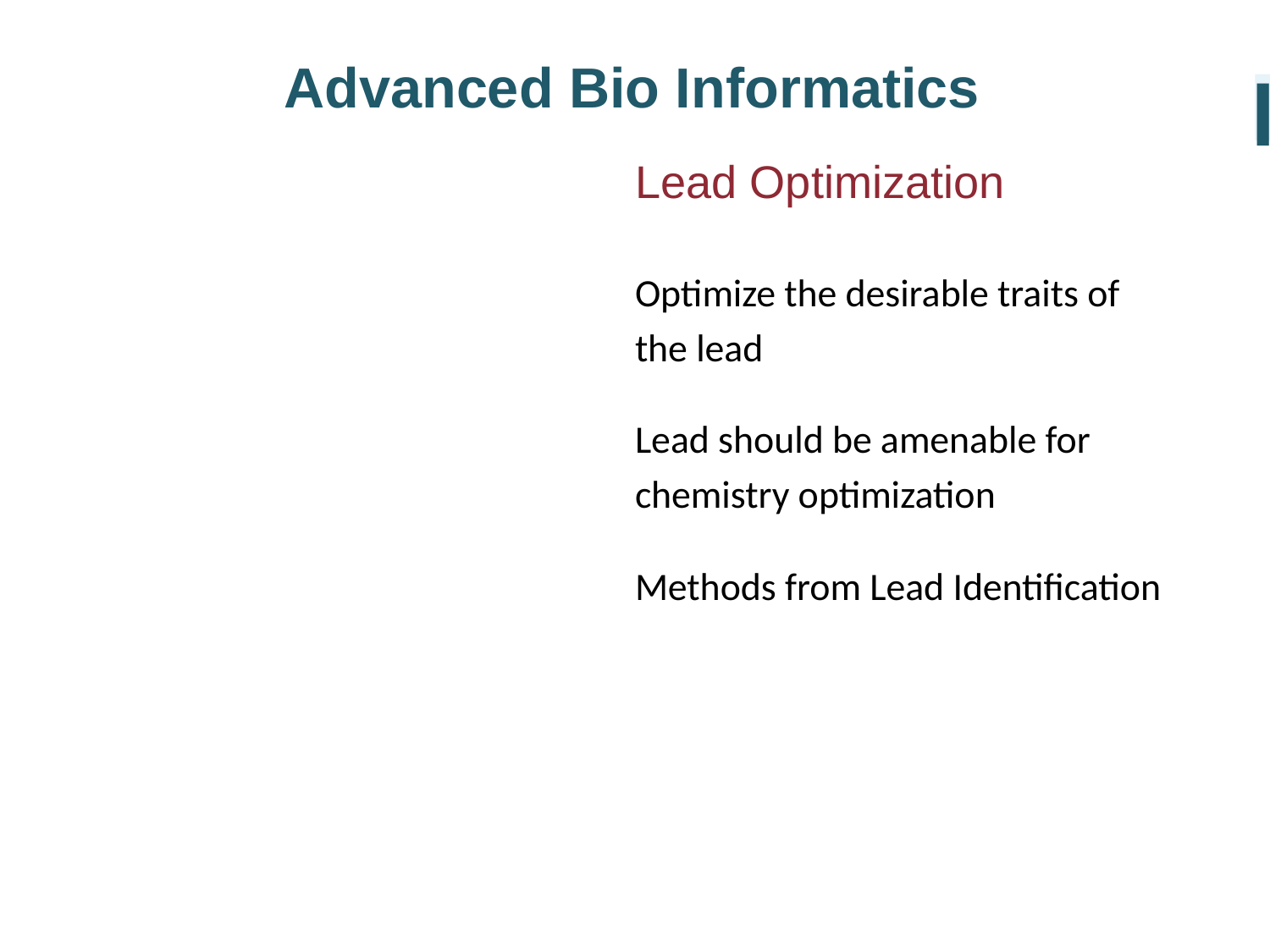

Advanced Bio Informatics
I
Lead Optimization
Optimize the desirable traits of the lead
Lead should be amenable for chemistry optimization
Methods from Lead Identification